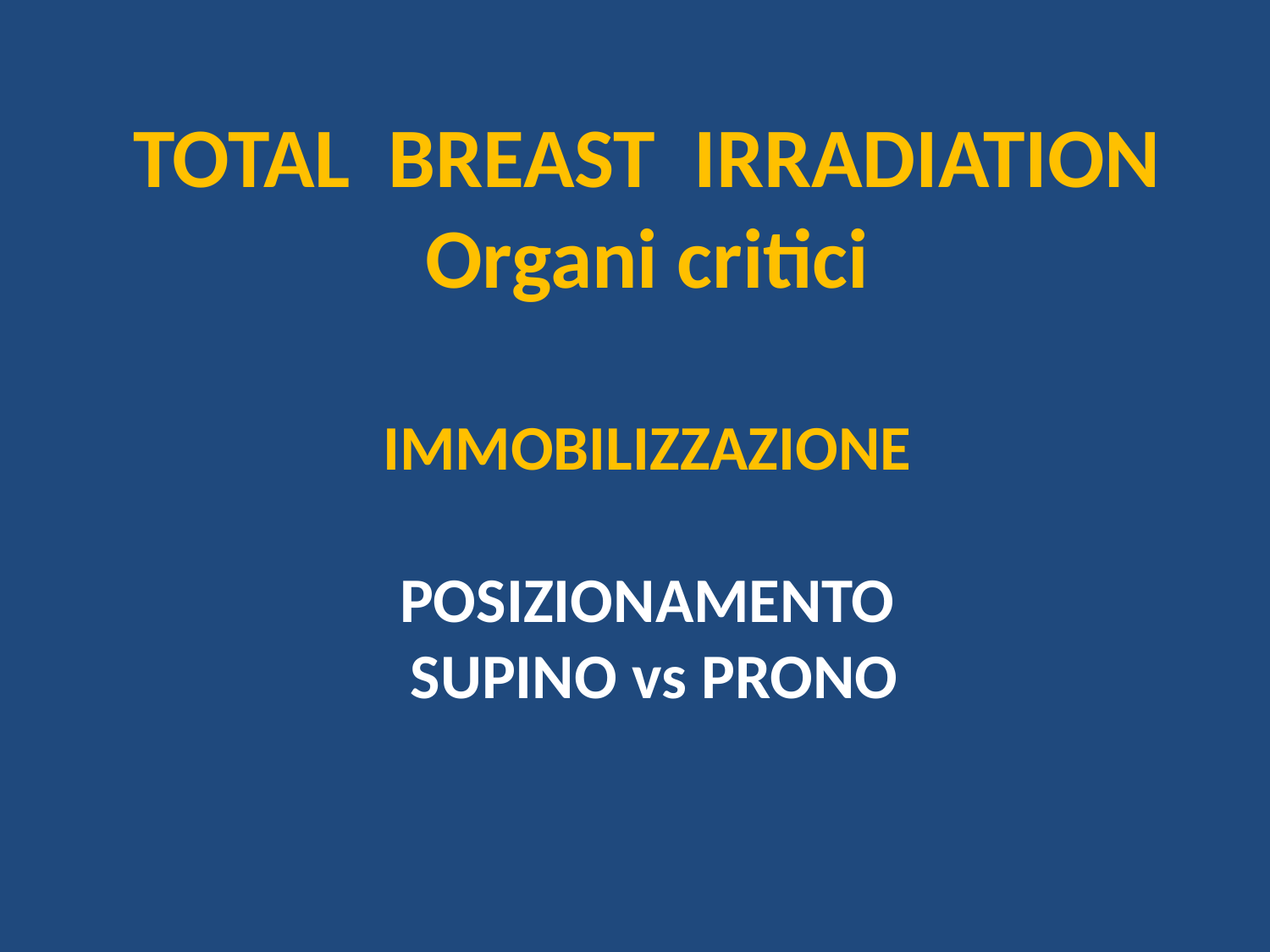

TOTAL  BREAST  IRRADIATION
Organi critici

IMMOBILIZZAZIONE

POSIZIONAMENTO
 SUPINO vs PRONO